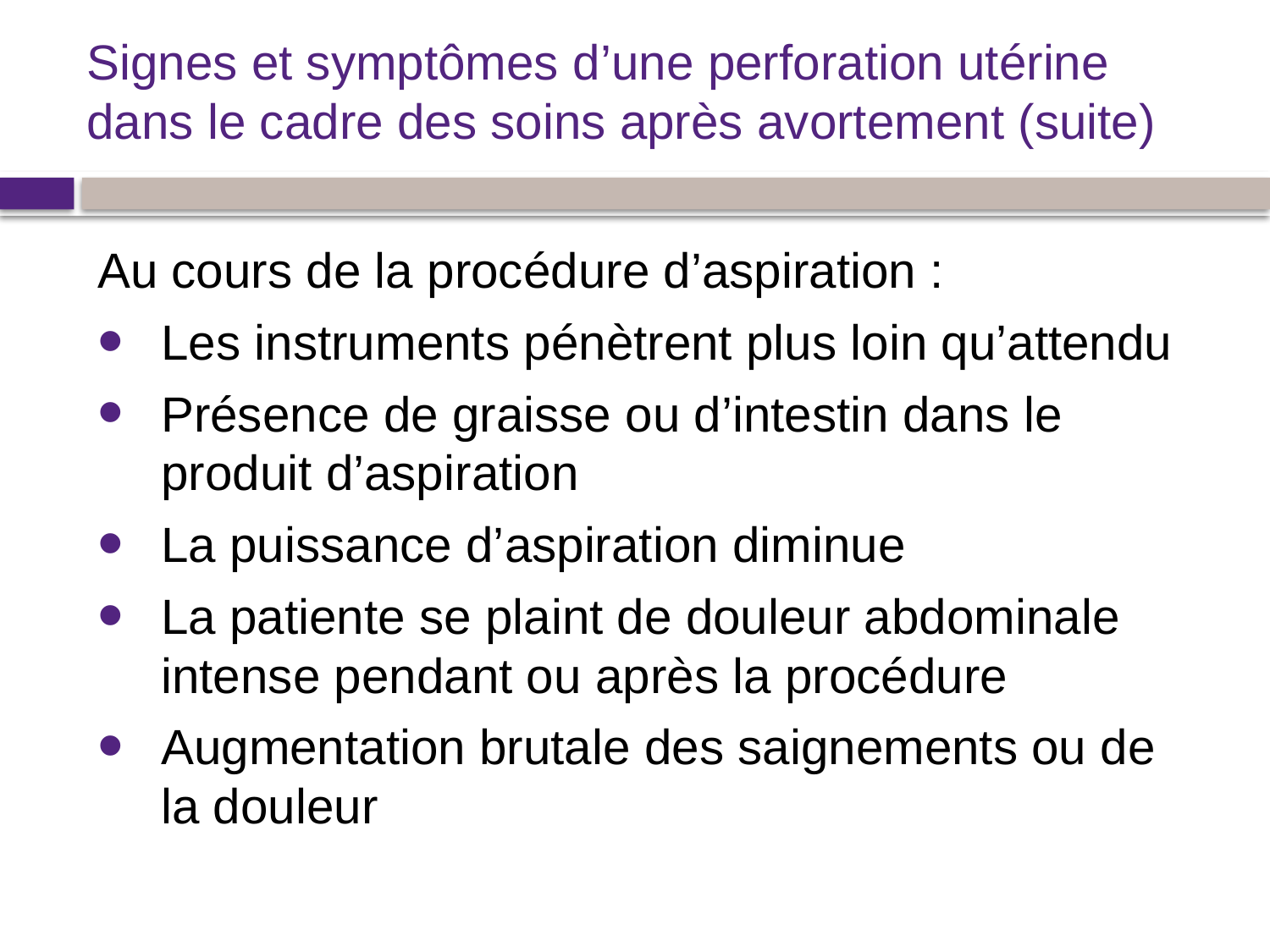

# Signes et symptômes d’une perforation utérine dans le cadre des soins après avortement (suite)
Au cours de la procédure d’aspiration :
Les instruments pénètrent plus loin qu’attendu
Présence de graisse ou d’intestin dans le produit d’aspiration
La puissance d’aspiration diminue
La patiente se plaint de douleur abdominale intense pendant ou après la procédure
Augmentation brutale des saignements ou de la douleur